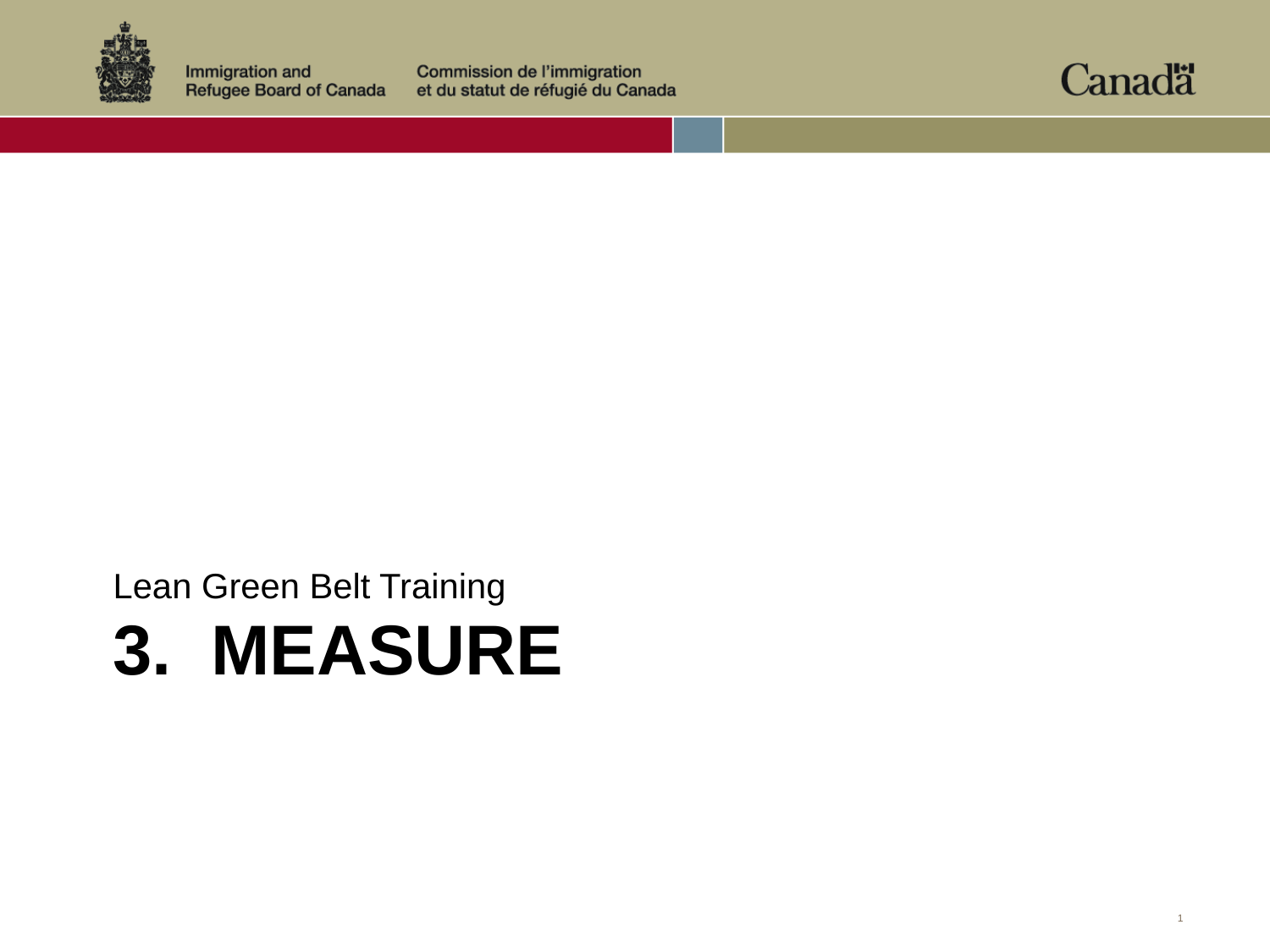

Lean Green Belt Training
# 3.  Measure
1